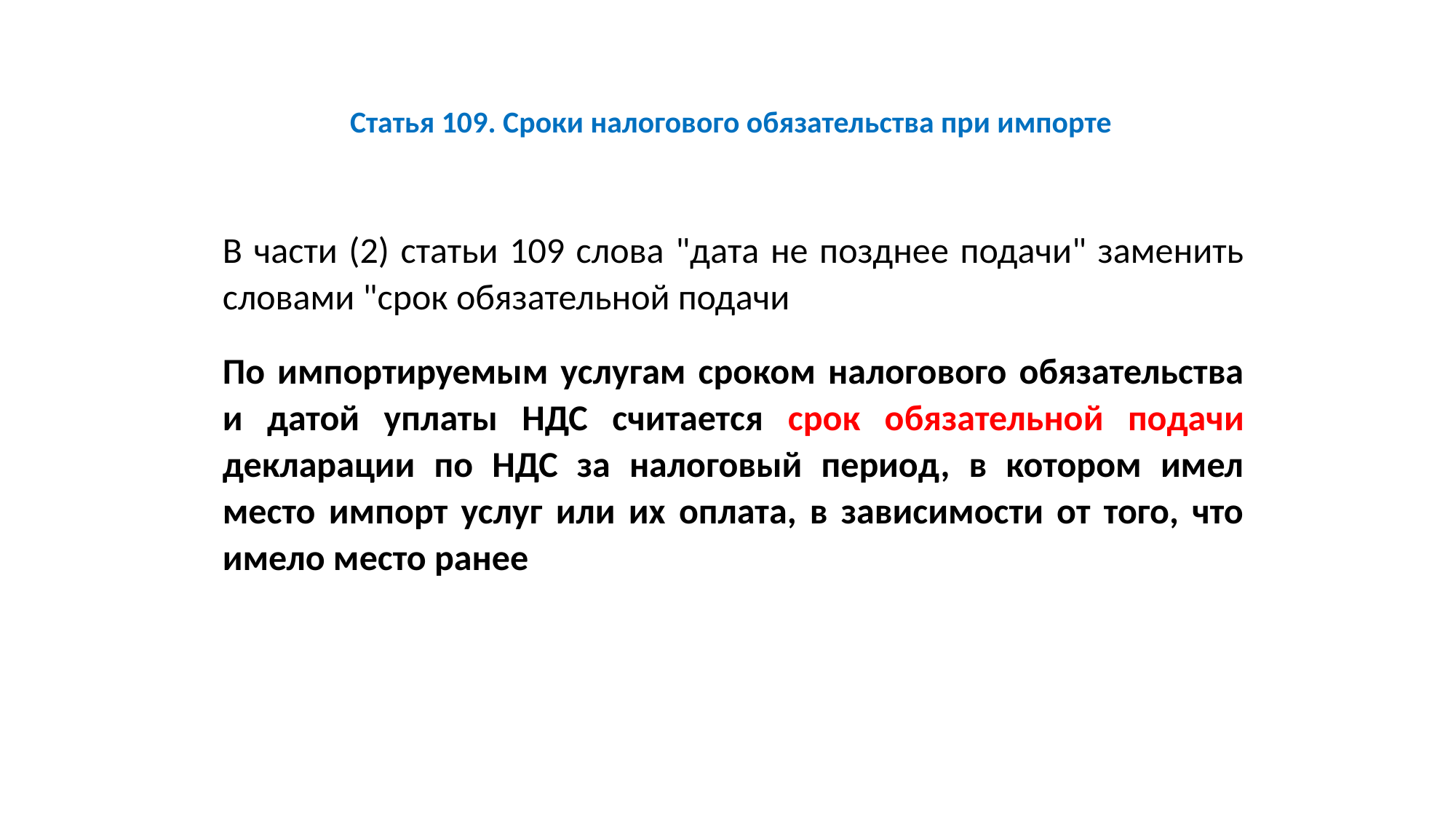

# Статья 109. Сроки налогового обязательства при импорте
В части (2) статьи 109 слова "дата не позднее подачи" заменить словами "срок обязательной подачи
По импортируемым услугам сроком налогового обязательства и датой уплаты НДС считается срок обязательной подачи декларации по НДС за налоговый период, в котором имел место импорт услуг или их оплата, в зависимости от того, что имело место ранее